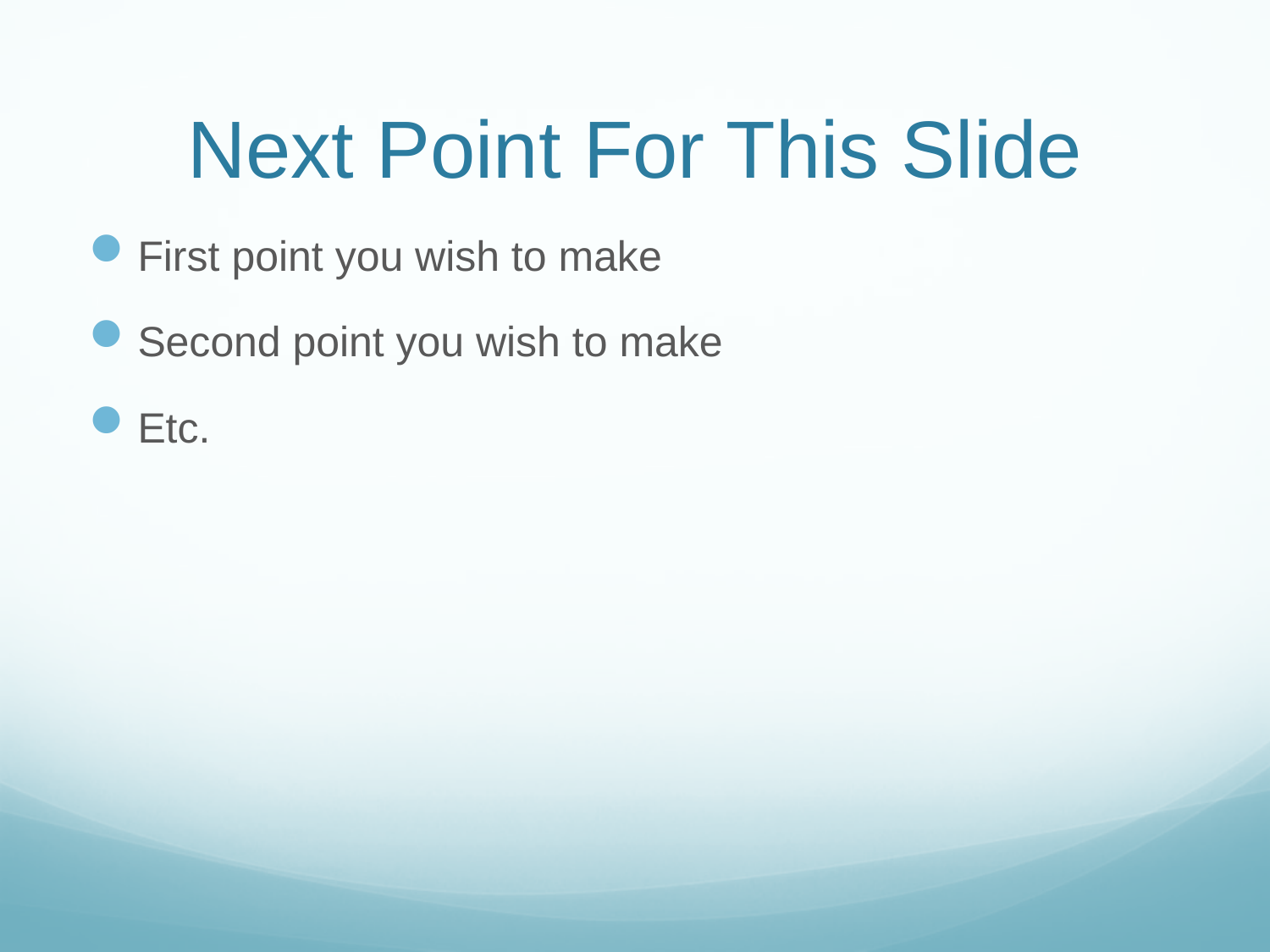

# Next Point For This Slide
First point you wish to make
Second point you wish to make
Etc.